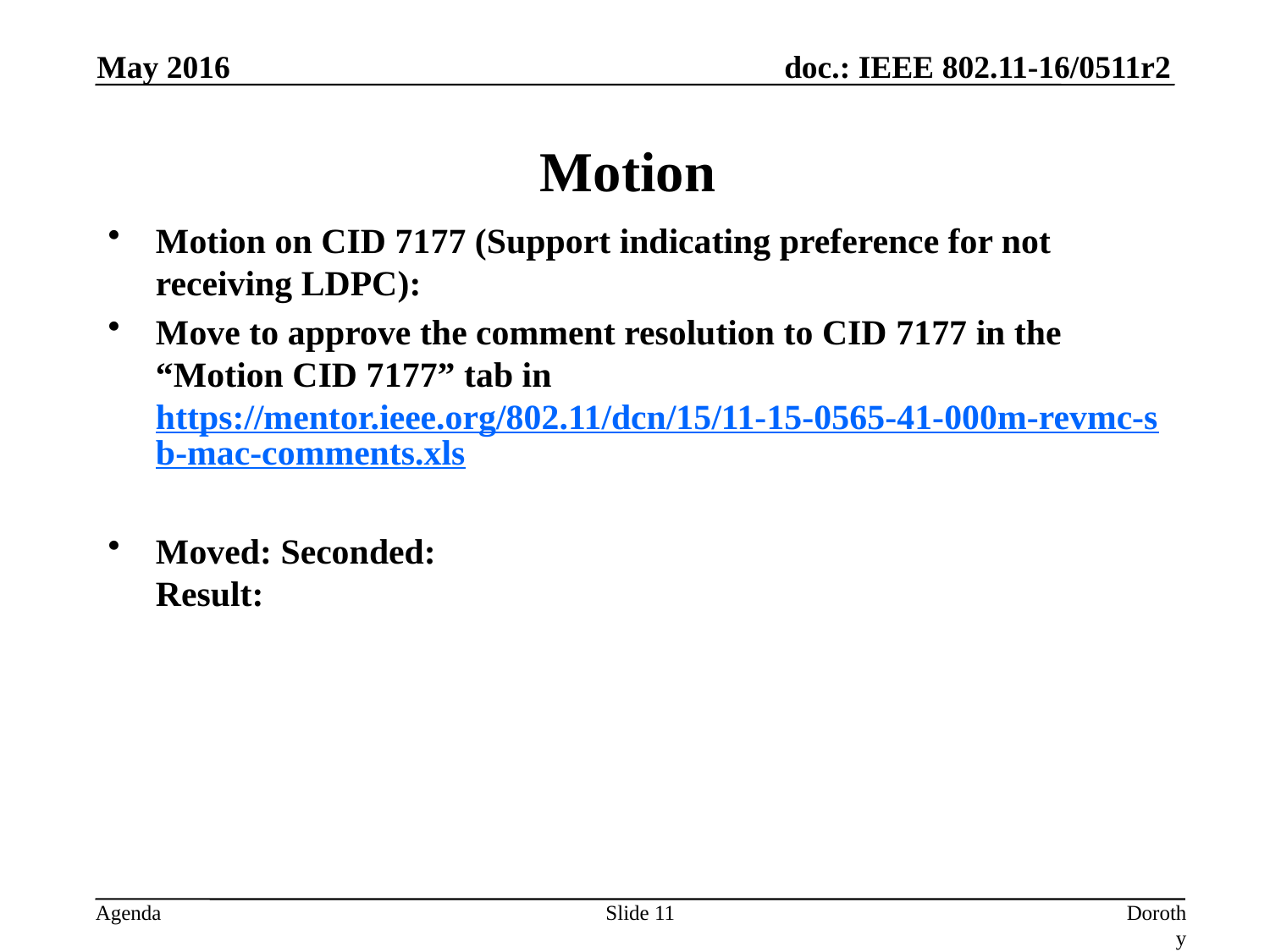

May 2016
# Motion
Motion on CID 7177 (Support indicating preference for not receiving LDPC):
Move to approve the comment resolution to CID 7177 in the “Motion CID 7177” tab in https://mentor.ieee.org/802.11/dcn/15/11-15-0565-41-000m-revmc-sb-mac-comments.xls

Moved: Seconded:
Result:

Slide 11
Dorothy Stanley, HP Enterprise